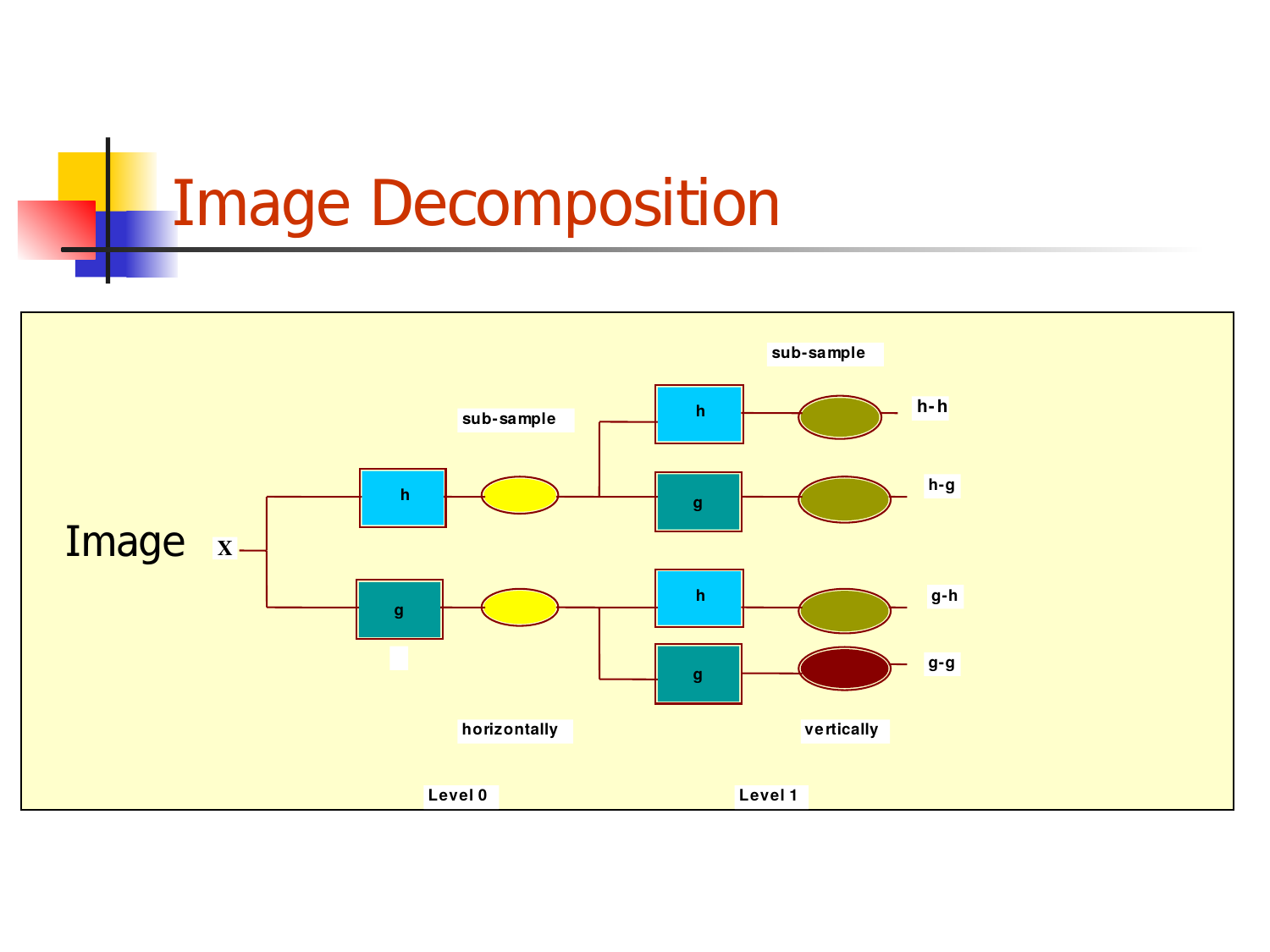

# Image Decomposition

s
u
b
-
s
a
m
p
l
e

h
-
h

h

s
u
b
-
s
a
m
p
l
e

h
-
g

h

g

h

g
-
h

g

g
-
g

g

h
o
r
i
z
o
n
t
a
l
l
y

v
e
r
t
i
c
a
l
l
y
L
e
v
e
l

0
L
e
v
e
l

1

X

Image